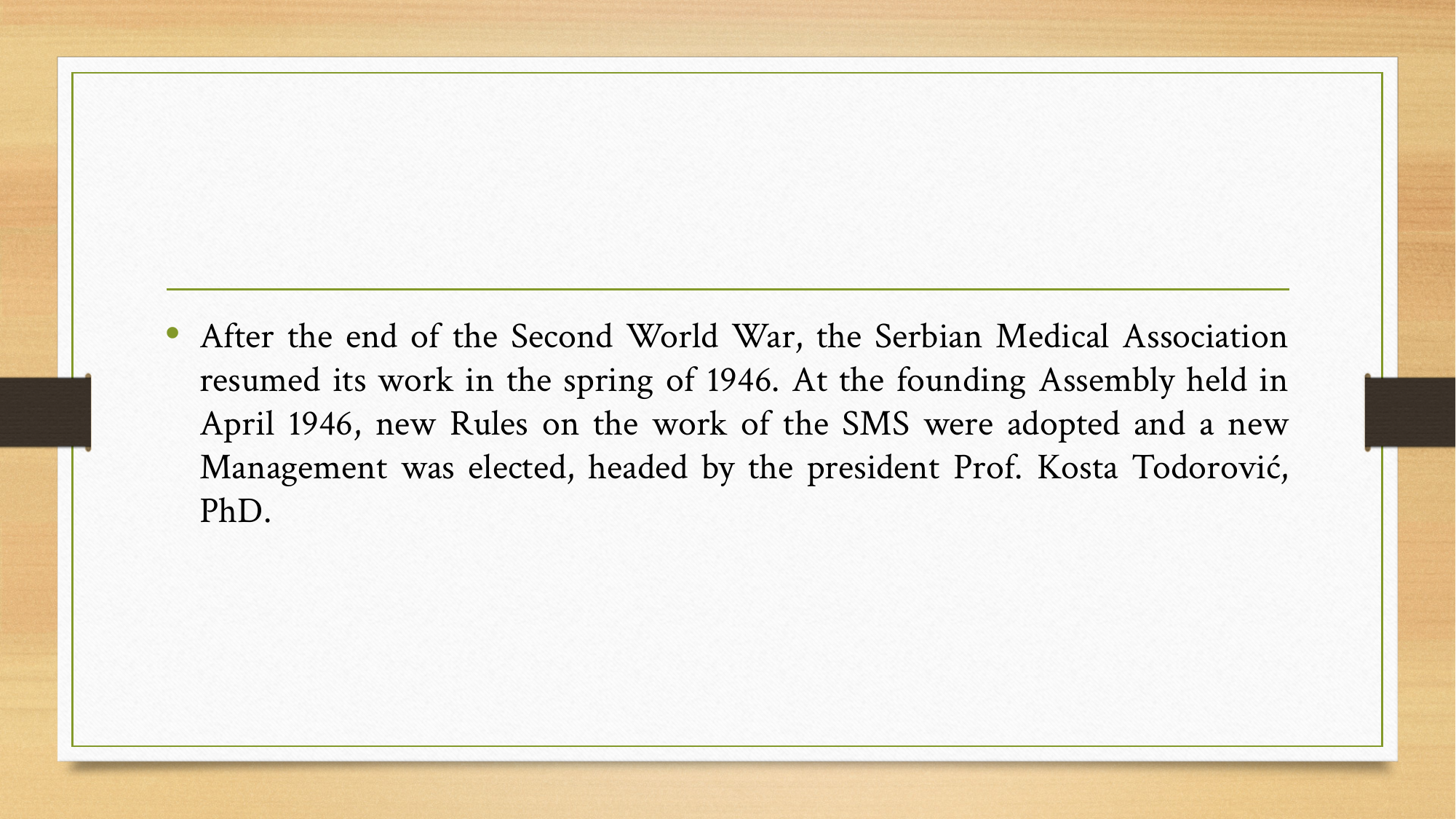

After the end of the Second World War, the Serbian Medical Association resumed its work in the spring of 1946. At the founding Assembly held in April 1946, new Rules on the work of the SMS were adopted and a new Management was elected, headed by the president Prof. Kosta Todorović, PhD.